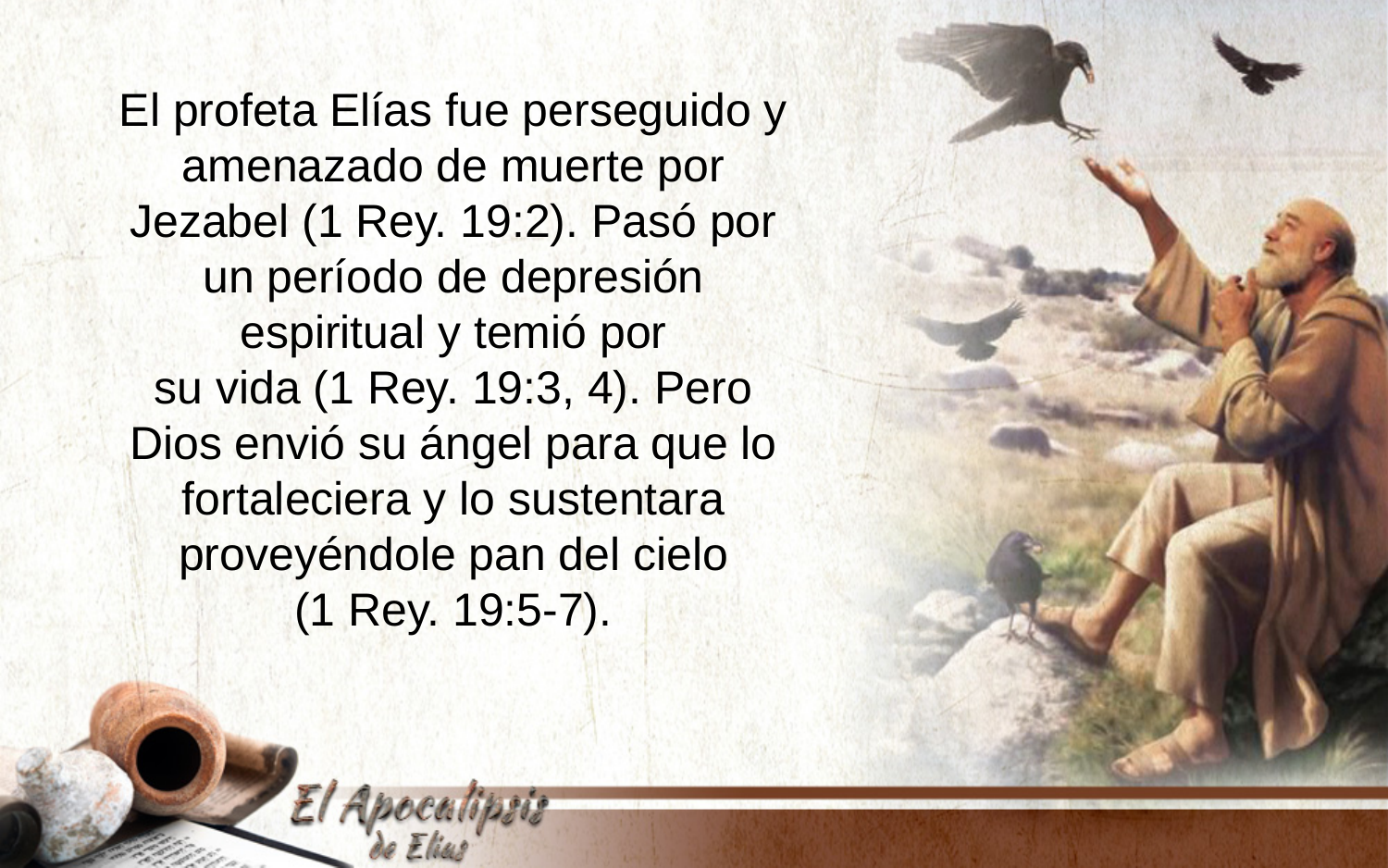

El profeta Elías fue perseguido y amenazado de muerte por Jezabel (1 Rey. 19:2). Pasó por un período de depresión espiritual y temió por
su vida (1 Rey. 19:3, 4). Pero Dios envió su ángel para que lo fortaleciera y lo sustentara proveyéndole pan del cielo
(1 Rey. 19:5-7).